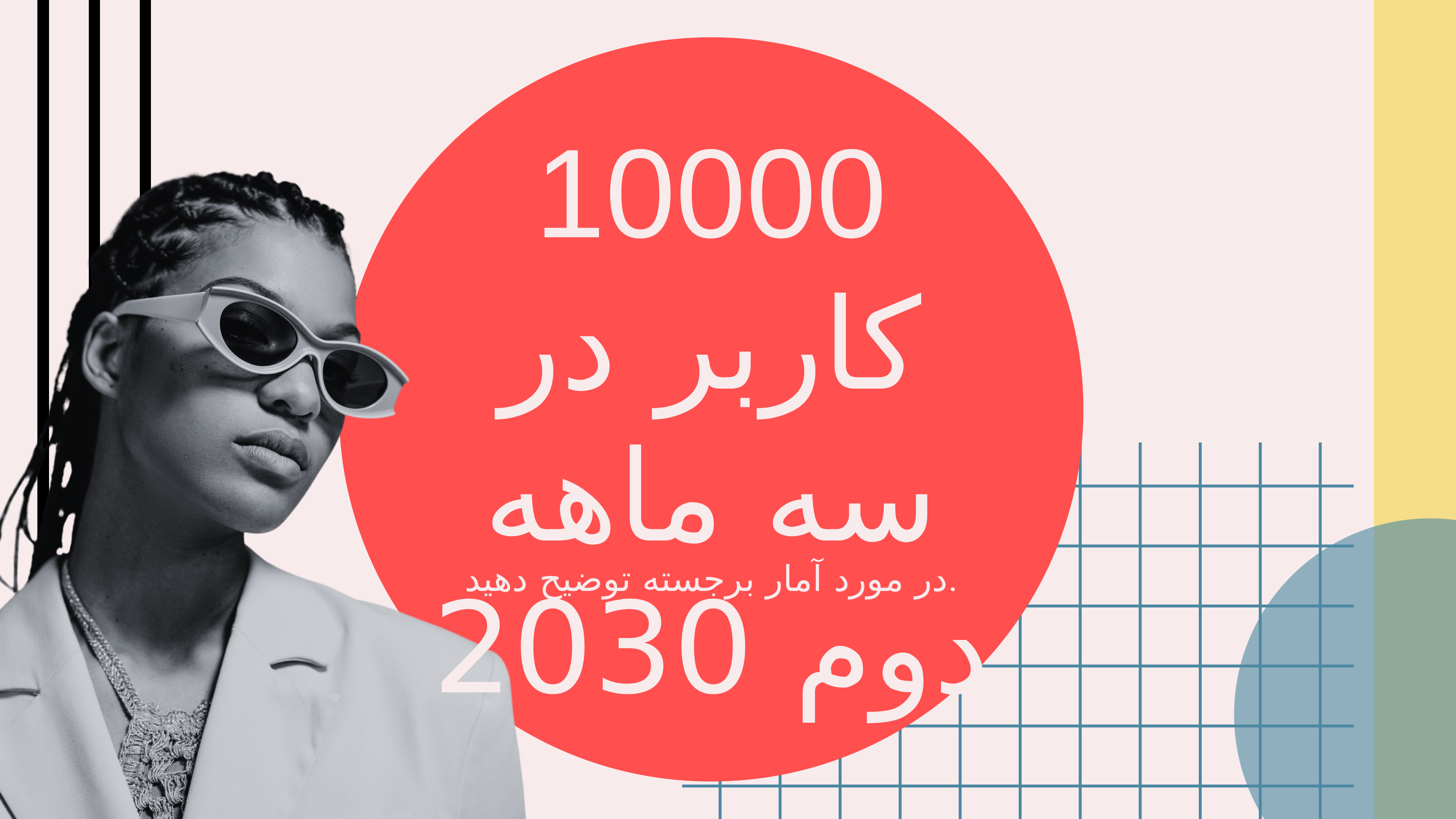

10000 کاربر در سه ماهه دوم 2030

در مورد آمار برجسته توضیح دهید.